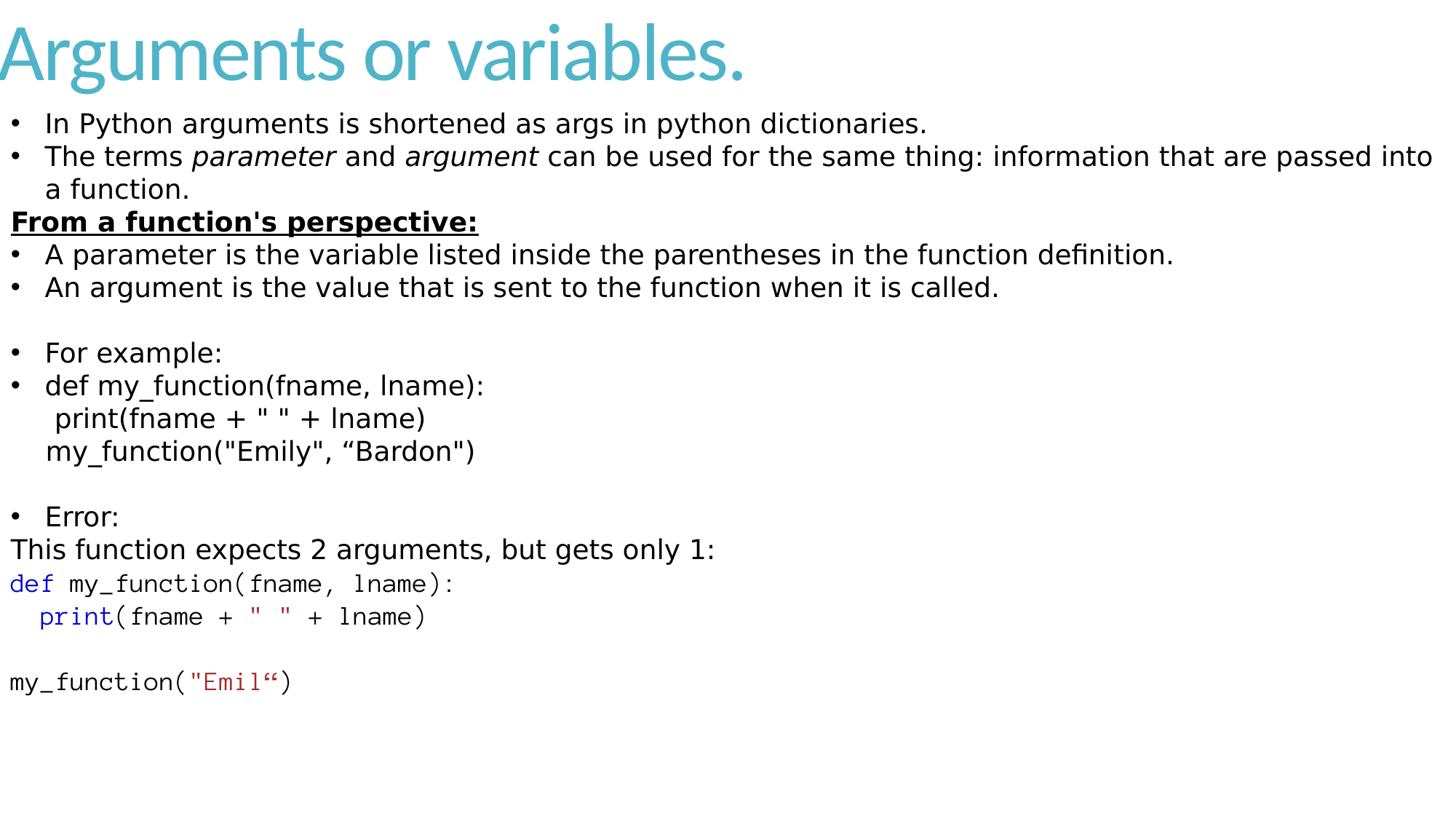

# Arguments or variables.
In Python arguments is shortened as args in python dictionaries.
The terms parameter and argument can be used for the same thing: information that are passed into a function.
From a function's perspective:
A parameter is the variable listed inside the parentheses in the function definition.
An argument is the value that is sent to the function when it is called.

For example:
def my_function(fname, lname):
     print(fname + " " + lname)
    my_function("Emily", “Bardon")

Error:
This function expects 2 arguments, but gets only 1:
def my_function(fname, lname):
  print(fname + " " + lname)
my_function("Emil“)